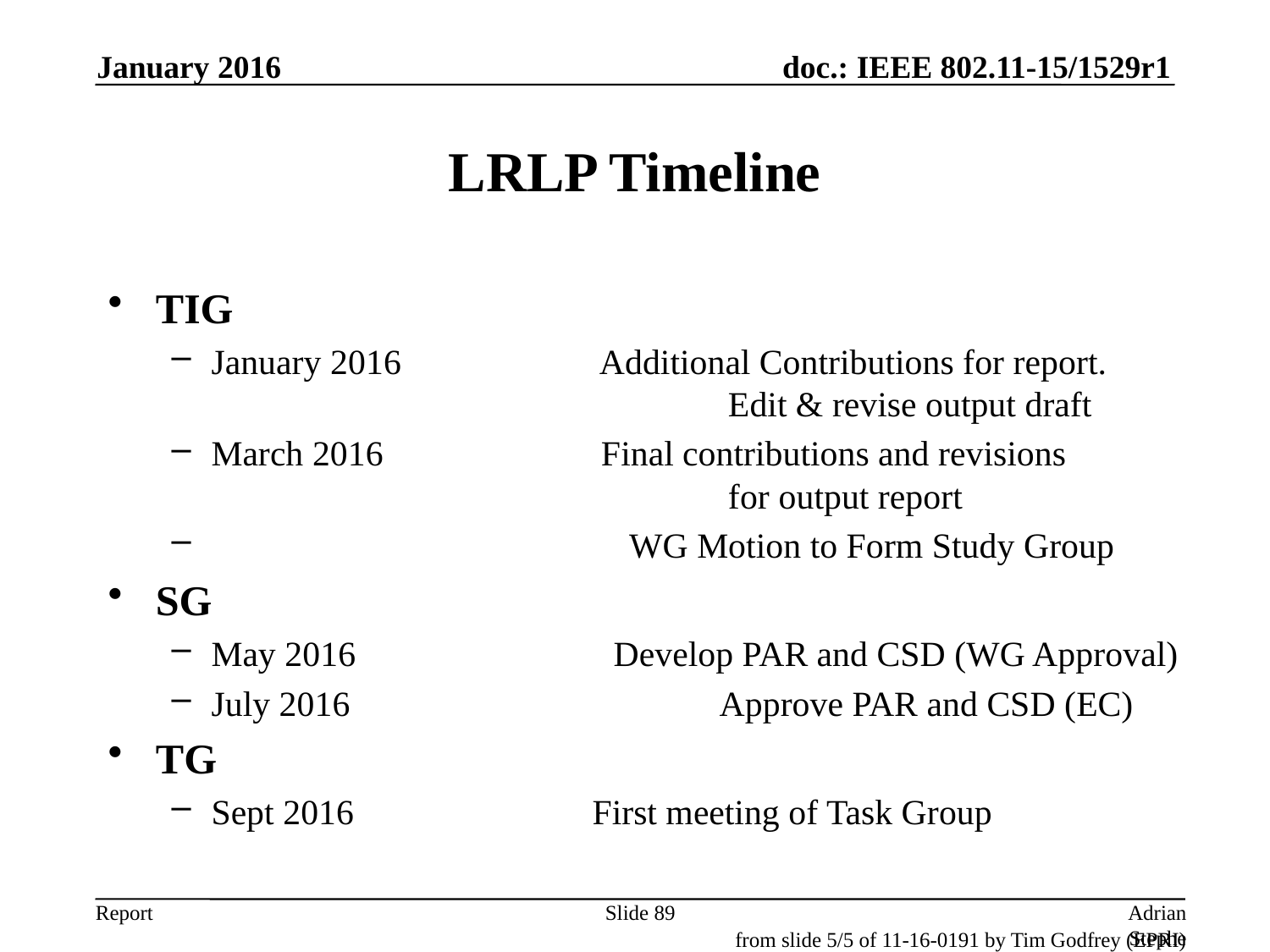

January 2016
# LRLP Timeline
TIG
January 2016		 Additional Contributions for report. 				 Edit & revise output draft
March 2016		 Final contributions and revisions  					 for output report
                                               WG Motion to Form Study Group
SG
May 2016                             Develop PAR and CSD (WG Approval)
July 2016			Approve PAR and CSD (EC)
TG
Sept 2016 		First meeting of Task Group
Slide 89
Adrian Stephens, Intel Corporation
from slide 5/5 of 11-16-0191 by Tim Godfrey (EPRI)